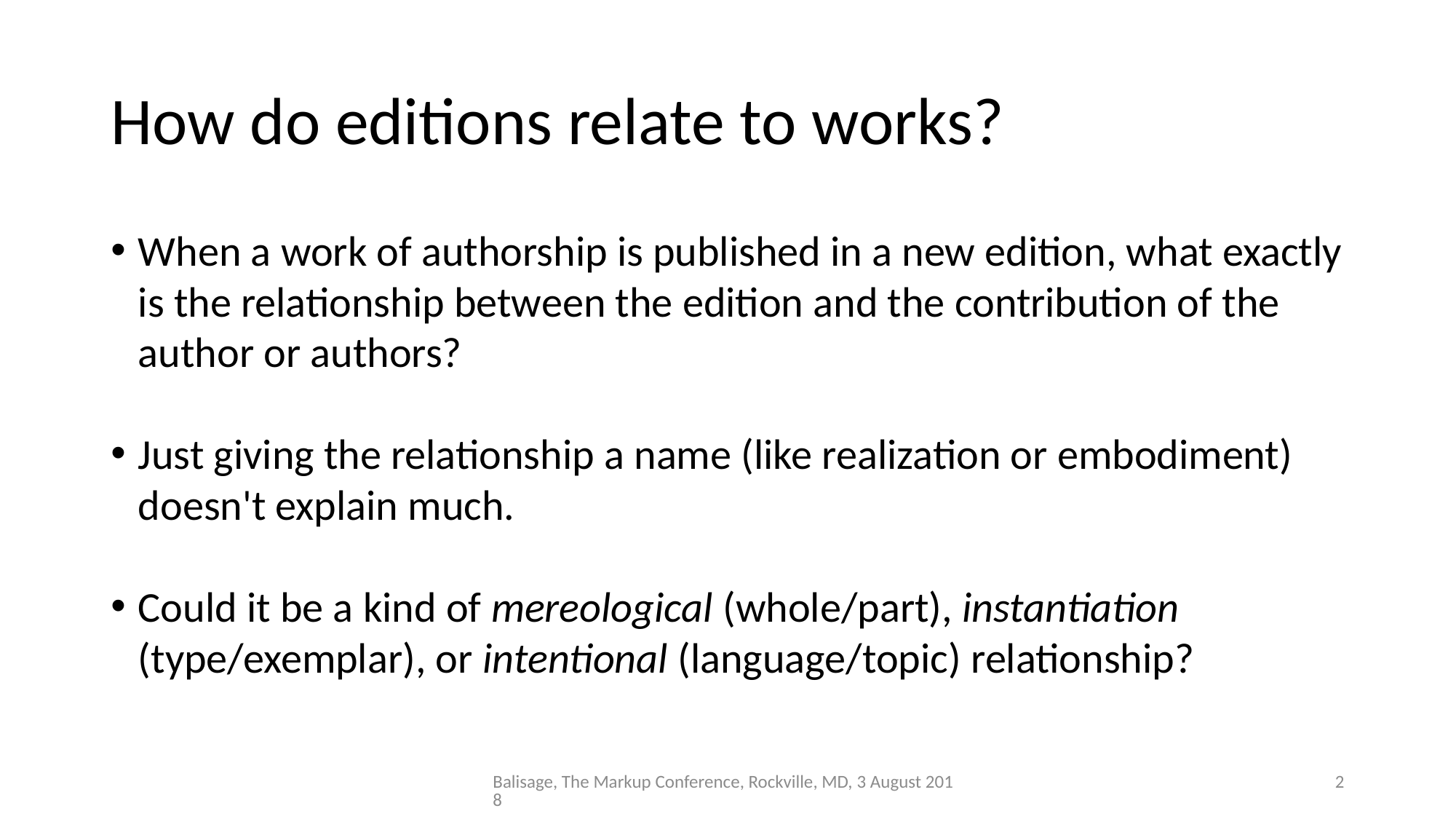

# How do editions relate to works?
When a work of authorship is published in a new edition, what exactly is the relationship between the edition and the contribution of the author or authors?

Just giving the relationship a name (like realization or embodiment) doesn't explain much.

Could it be a kind of mereological (whole/part), instantiation (type/exemplar), or intentional (language/topic) relationship?
Balisage, The Markup Conference, Rockville, MD, 3 August 2018
2